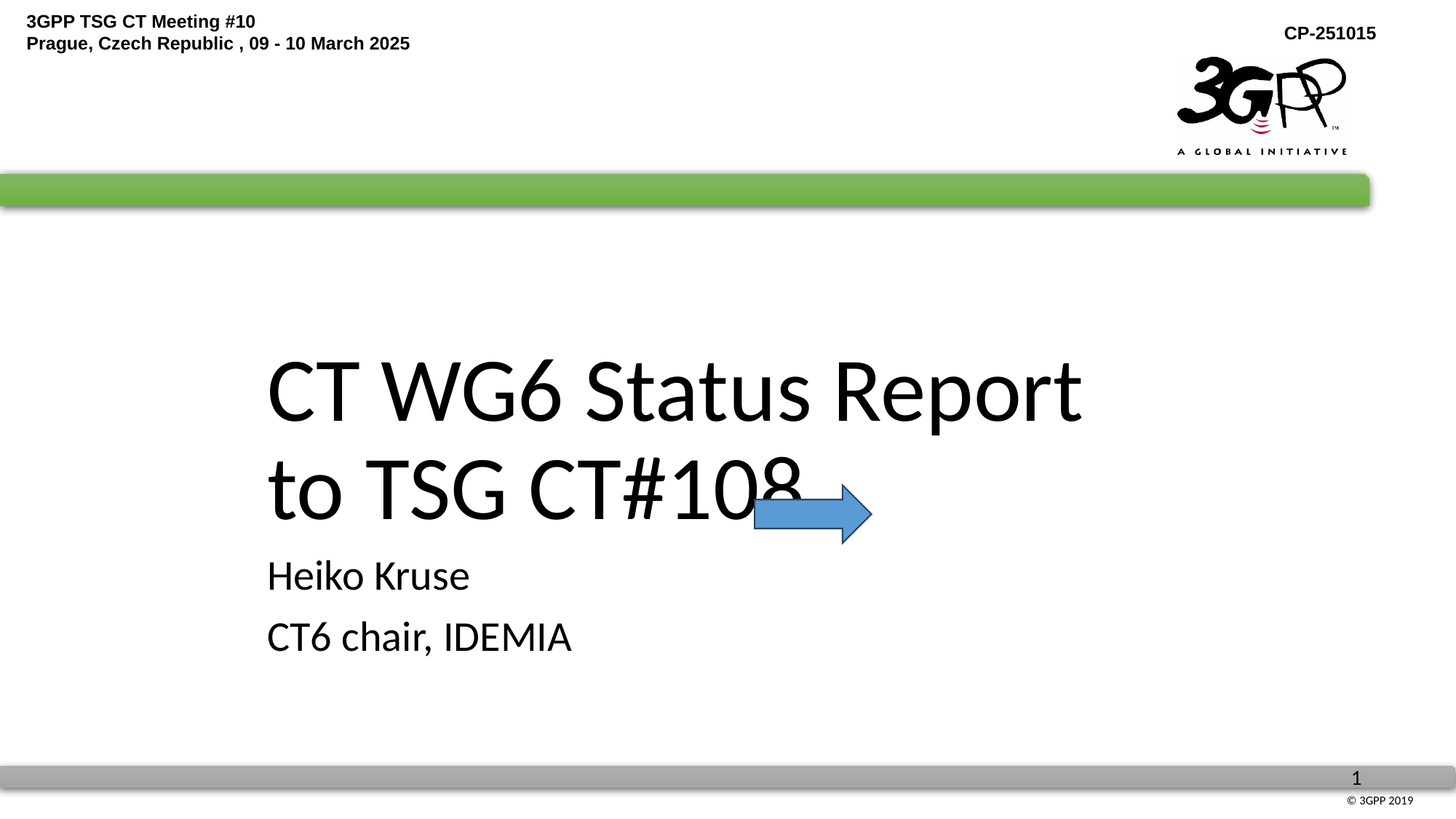

# CT WG6 Status Report to TSG CT#108

Heiko Kruse
CT6 chair, IDEMIA